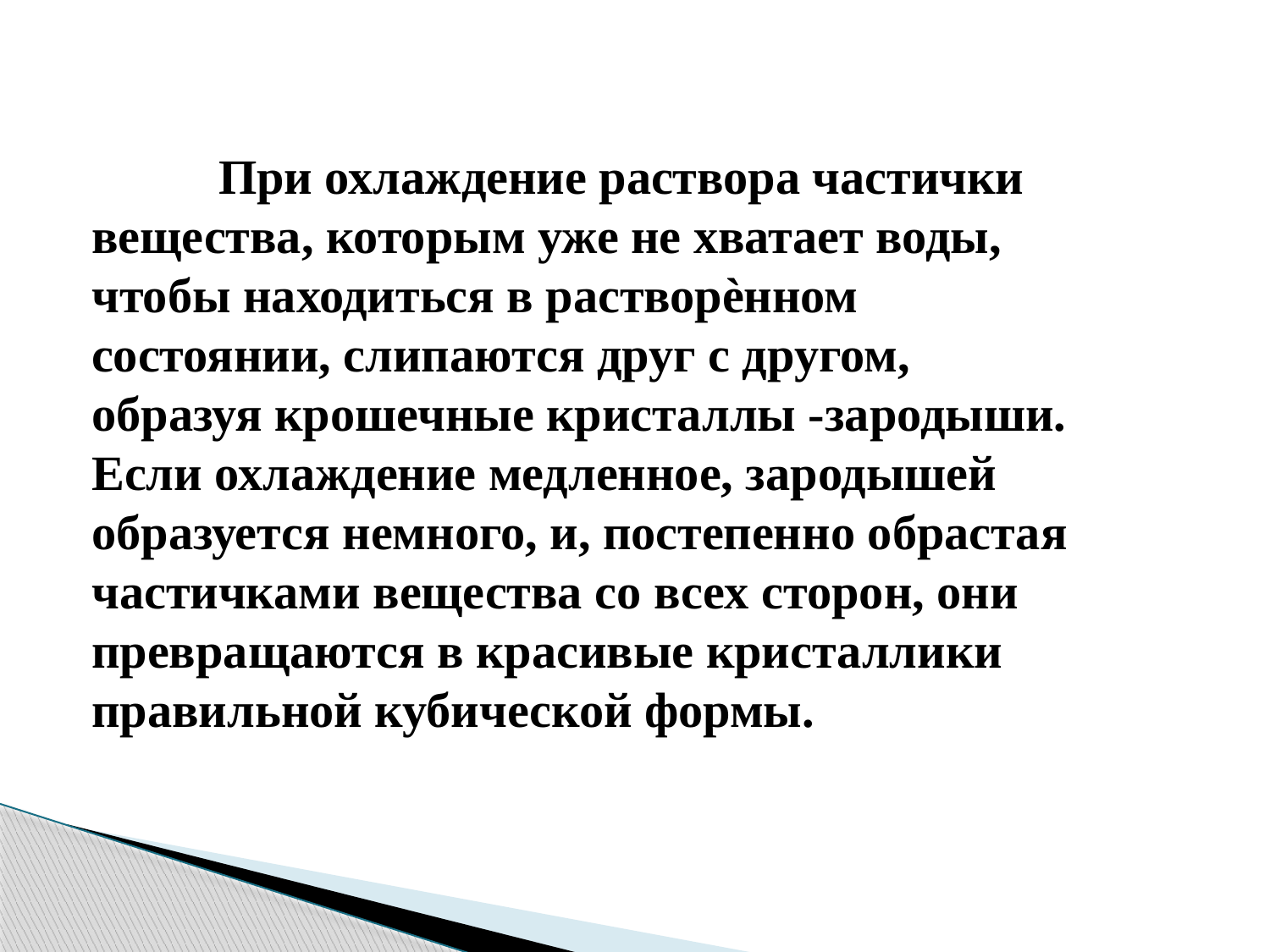

При охлаждение раствора частички вещества, которым уже не хватает воды, чтобы находиться в растворѐнном состоянии, слипаются друг с другом, образуя крошечные кристаллы -зародыши. Если охлаждение медленное, зародышей образуется немного, и, постепенно обрастая частичками вещества со всех сторон, они превращаются в красивые кристаллики правильной кубической формы.